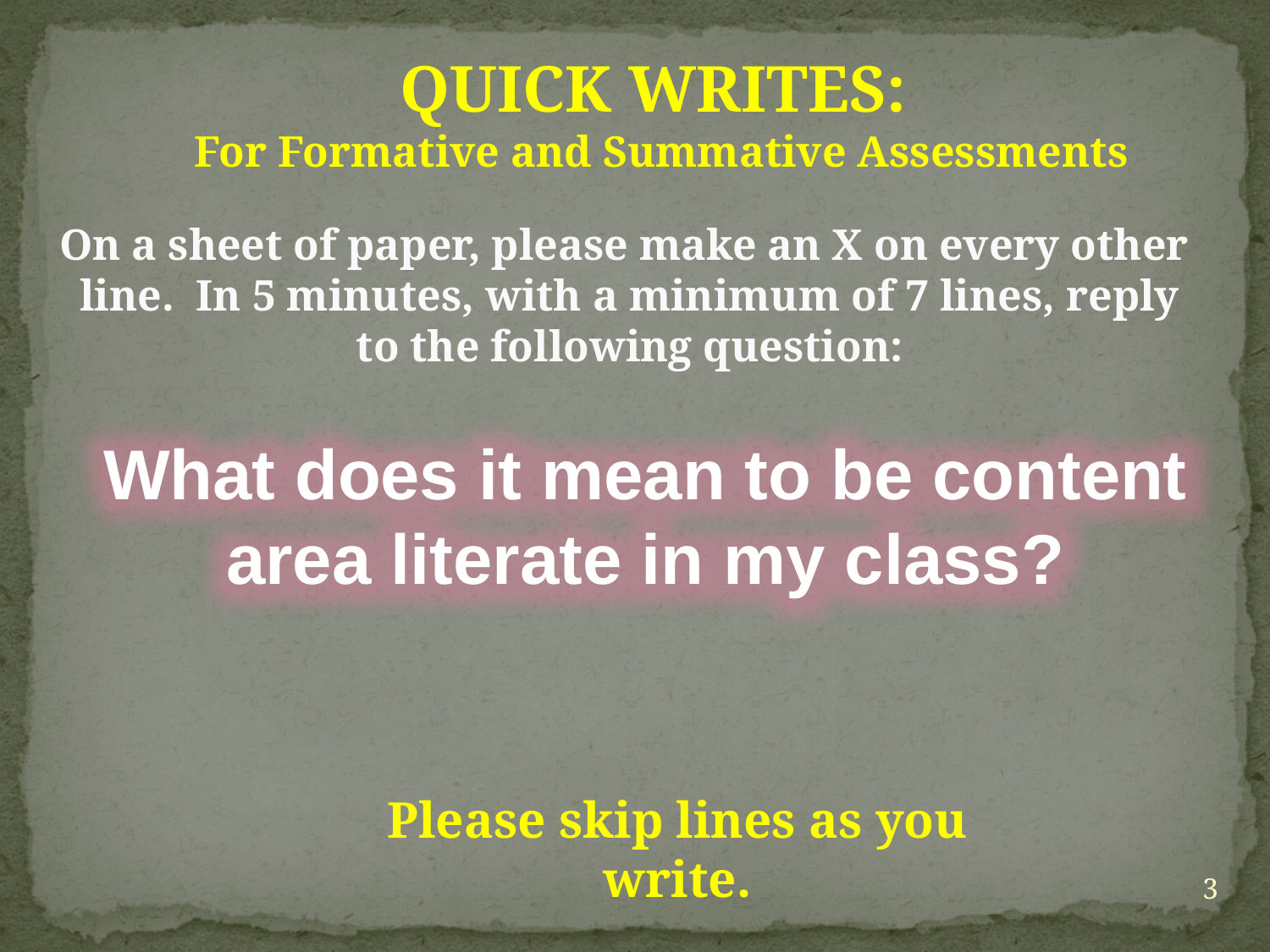

QUICK WRITES:
For Formative and Summative Assessments
On a sheet of paper, please make an X on every other  line.  In 5 minutes, with a minimum of 7 lines, reply to the following question:
What does it mean to be content area literate in my class?
Please skip lines as you write.
3